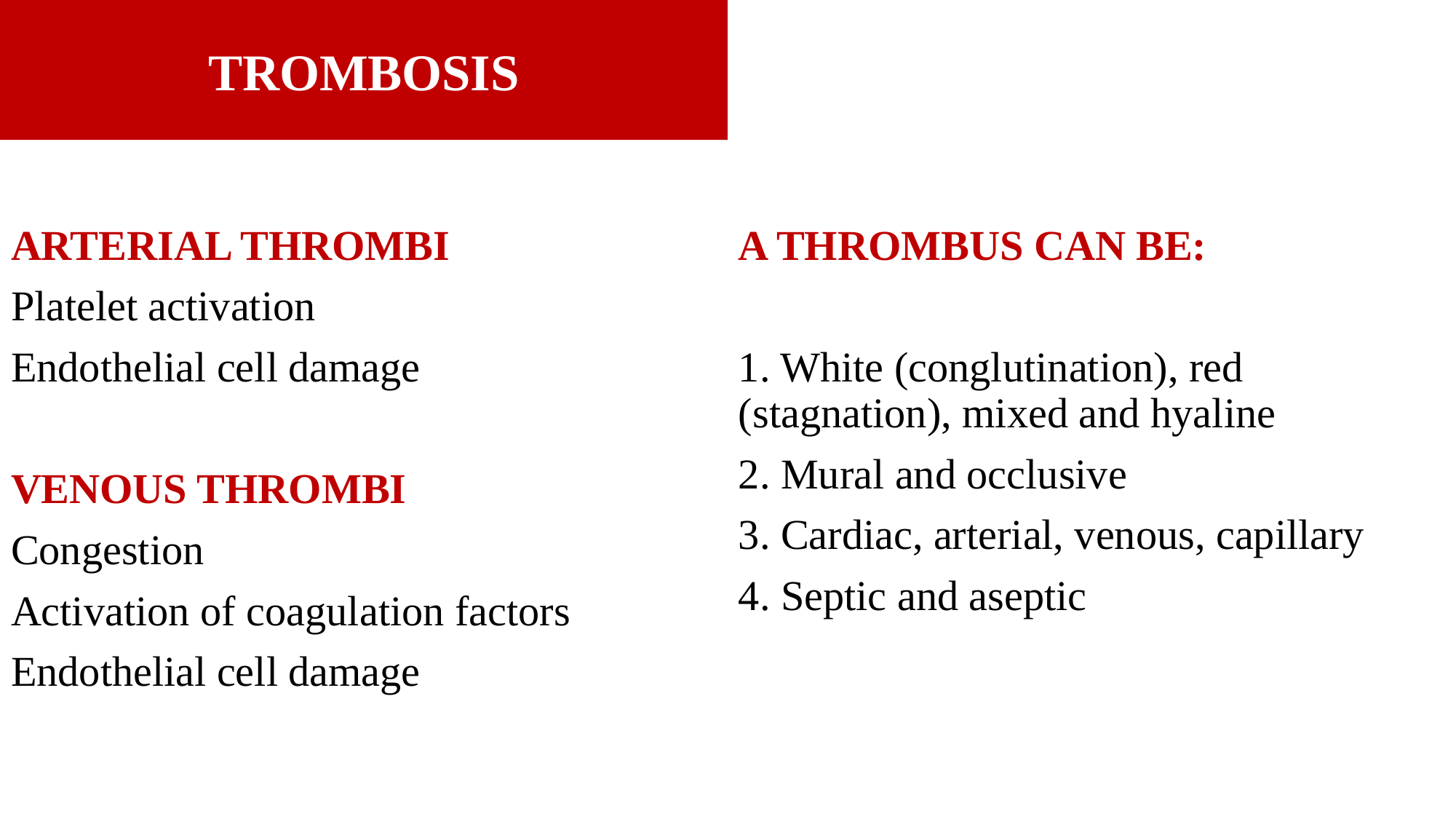

TROMBOSIS
ARTERIAL THROMBI
Platelet activation
Endothelial cell damage

VENOUS THROMBI
Congestion
Activation of coagulation factors
Endothelial cell damage
A THROMBUS CAN BE:

1. White (conglutination), red (stagnation), mixed and hyaline
2. Mural and occlusive
3. Cardiac, arterial, venous, capillary
4. Septic and aseptic